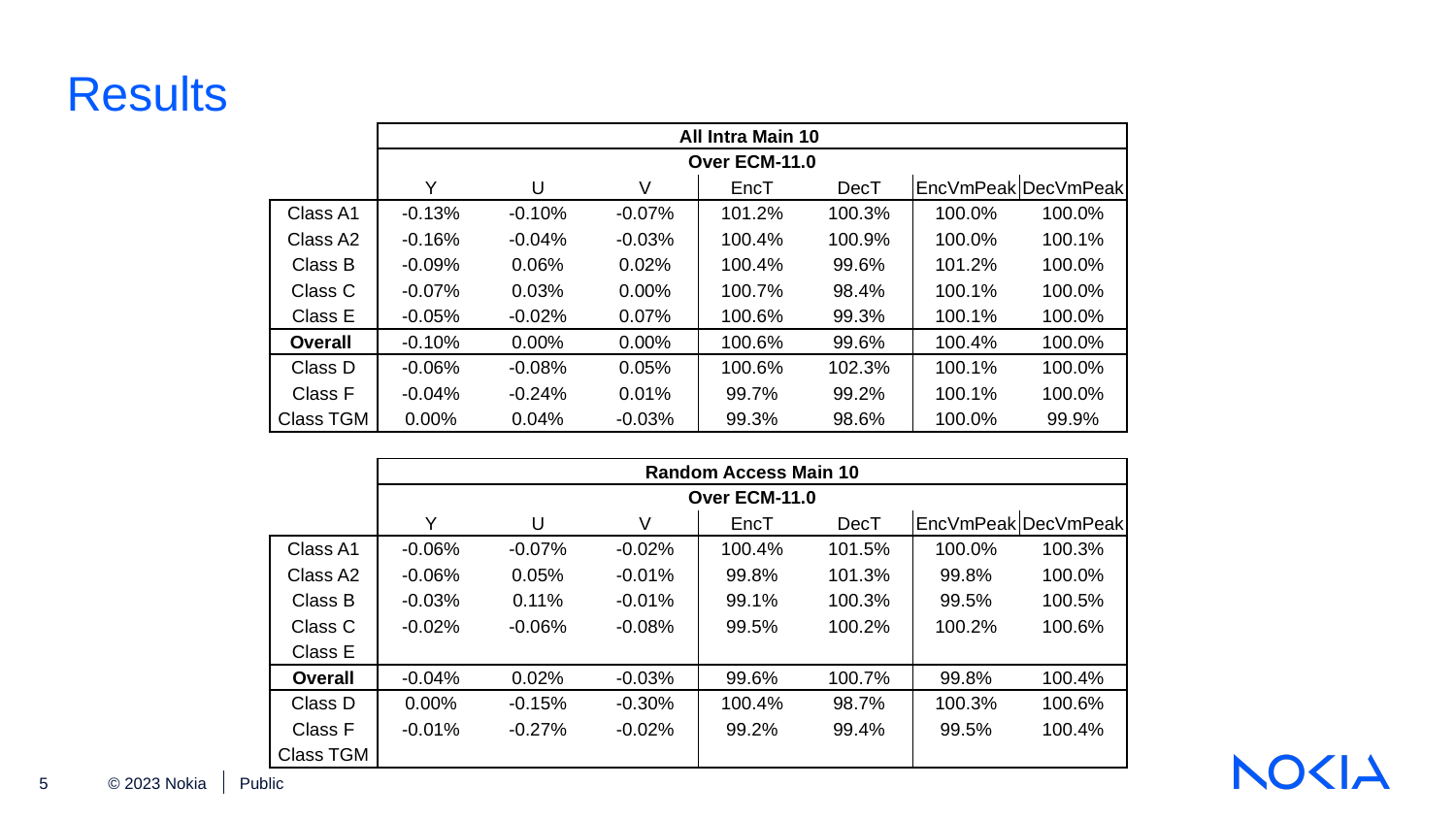

Results
|  | All Intra Main 10 |  |  |  |  |  |  |
| --- | --- | --- | --- | --- | --- | --- | --- |
|  | Over ECM-11.0 |  |  |  |  |  |  |
|  | Y | U | V | EncT | DecT | EncVmPeak | DecVmPeak |
| Class A1 | -0.13% | -0.10% | -0.07% | 101.2% | 100.3% | 100.0% | 100.0% |
| Class A2 | -0.16% | -0.04% | -0.03% | 100.4% | 100.9% | 100.0% | 100.1% |
| Class B | -0.09% | 0.06% | 0.02% | 100.4% | 99.6% | 101.2% | 100.0% |
| Class C | -0.07% | 0.03% | 0.00% | 100.7% | 98.4% | 100.1% | 100.0% |
| Class E | -0.05% | -0.02% | 0.07% | 100.6% | 99.3% | 100.1% | 100.0% |
| Overall | -0.10% | 0.00% | 0.00% | 100.6% | 99.6% | 100.4% | 100.0% |
| Class D | -0.06% | -0.08% | 0.05% | 100.6% | 102.3% | 100.1% | 100.0% |
| Class F | -0.04% | -0.24% | 0.01% | 99.7% | 99.2% | 100.1% | 100.0% |
| Class TGM | 0.00% | 0.04% | -0.03% | 99.3% | 98.6% | 100.0% | 99.9% |
|  | Random Access Main 10 |  |  |  |  |  |  |
| --- | --- | --- | --- | --- | --- | --- | --- |
|  | Over ECM-11.0 |  |  |  |  |  |  |
|  | Y | U | V | EncT | DecT | EncVmPeak | DecVmPeak |
| Class A1 | -0.06% | -0.07% | -0.02% | 100.4% | 101.5% | 100.0% | 100.3% |
| Class A2 | -0.06% | 0.05% | -0.01% | 99.8% | 101.3% | 99.8% | 100.0% |
| Class B | -0.03% | 0.11% | -0.01% | 99.1% | 100.3% | 99.5% | 100.5% |
| Class C | -0.02% | -0.06% | -0.08% | 99.5% | 100.2% | 100.2% | 100.6% |
| Class E |  |  |  |  |  |  |  |
| Overall | -0.04% | 0.02% | -0.03% | 99.6% | 100.7% | 99.8% | 100.4% |
| Class D | 0.00% | -0.15% | -0.30% | 100.4% | 98.7% | 100.3% | 100.6% |
| Class F | -0.01% | -0.27% | -0.02% | 99.2% | 99.4% | 99.5% | 100.4% |
| Class TGM |  |  |  |  |  |  |  |
Public